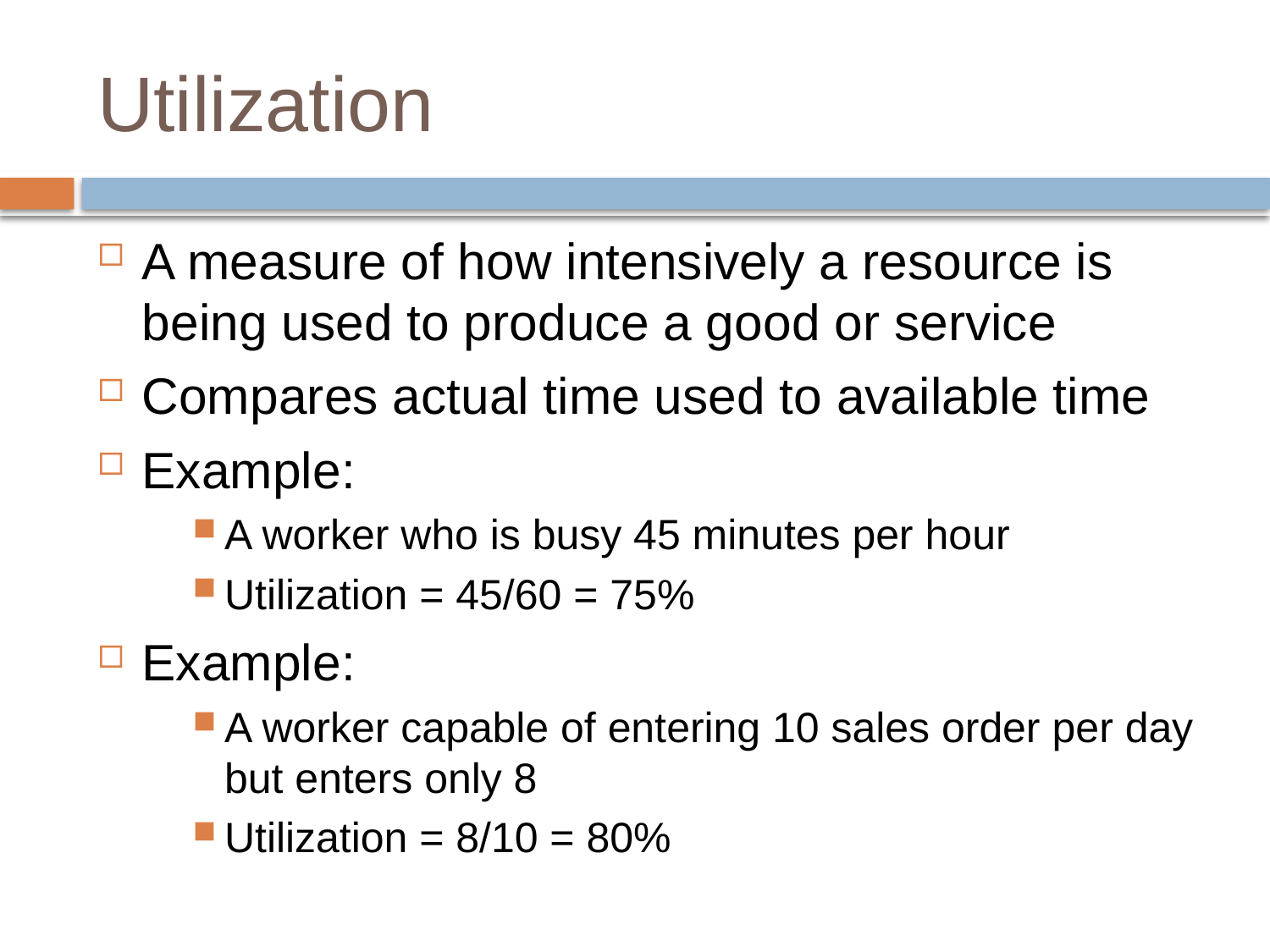

# Utilization
A measure of how intensively a resource is being used to produce a good or service
Compares actual time used to available time
Example:
A worker who is busy 45 minutes per hour
Utilization = 45/60 = 75%
Example:
A worker capable of entering 10 sales order per day but enters only 8
Utilization = 8/10 = 80%